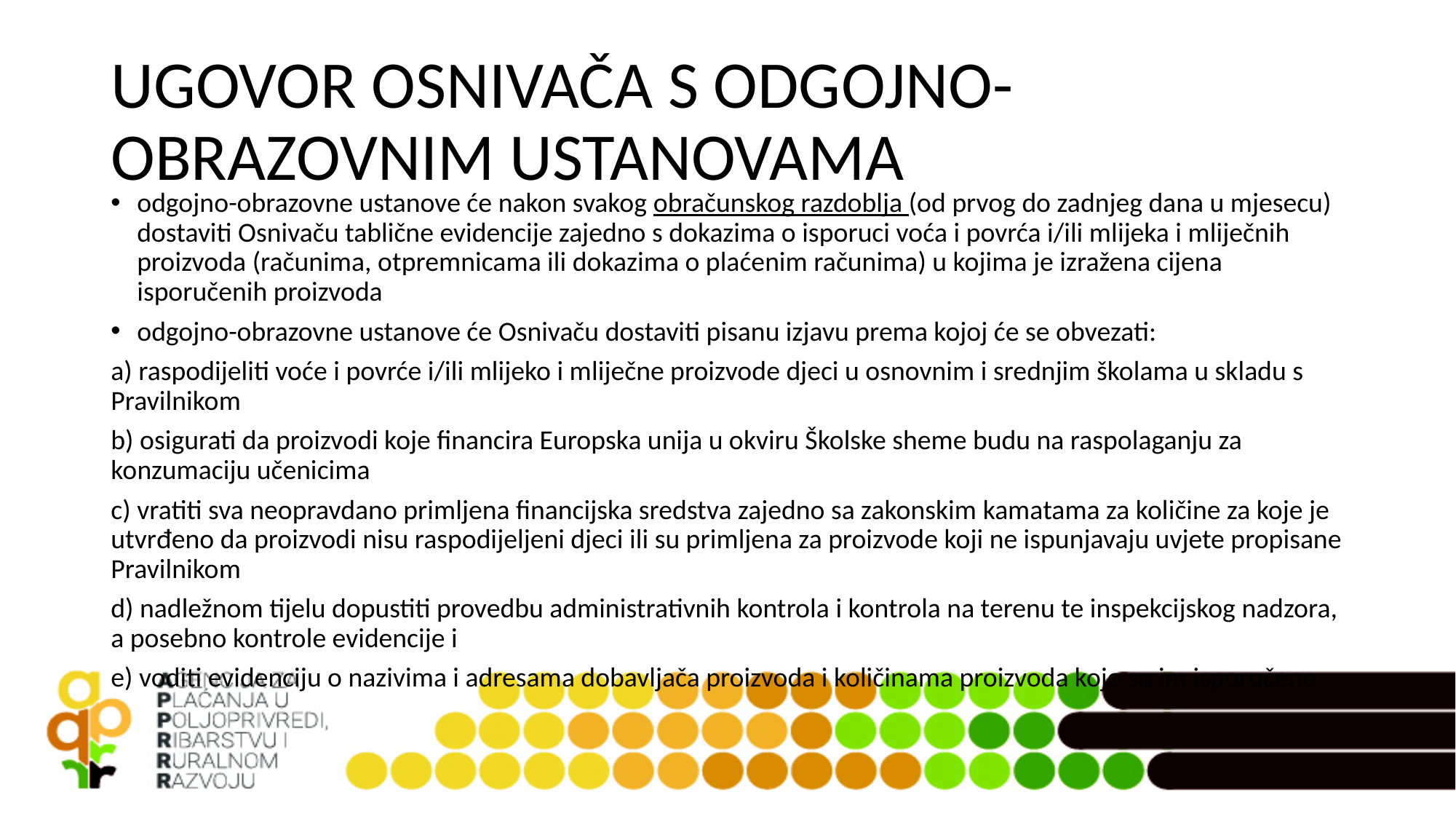

# UGOVOR OSNIVAČA S ODGOJNO-OBRAZOVNIM USTANOVAMA
odgojno-obrazovne ustanove će nakon svakog obračunskog razdoblja (od prvog do zadnjeg dana u mjesecu) dostaviti Osnivaču tablične evidencije zajedno s dokazima o isporuci voća i povrća i/ili mlijeka i mliječnih proizvoda (računima, otpremnicama ili dokazima o plaćenim računima) u kojima je izražena cijena isporučenih proizvoda
odgojno-obrazovne ustanove će Osnivaču dostaviti pisanu izjavu prema kojoj će se obvezati:
a) raspodijeliti voće i povrće i/ili mlijeko i mliječne proizvode djeci u osnovnim i srednjim školama u skladu s Pravilnikom
b) osigurati da proizvodi koje financira Europska unija u okviru Školske sheme budu na raspolaganju za konzumaciju učenicima
c) vratiti sva neopravdano primljena financijska sredstva zajedno sa zakonskim kamatama za količine za koje je utvrđeno da proizvodi nisu raspodijeljeni djeci ili su primljena za proizvode koji ne ispunjavaju uvjete propisane Pravilnikom
d) nadležnom tijelu dopustiti provedbu administrativnih kontrola i kontrola na terenu te inspekcijskog nadzora, a posebno kontrole evidencije i
e) voditi evidenciju o nazivima i adresama dobavljača proizvoda i količinama proizvoda koje su im isporučene